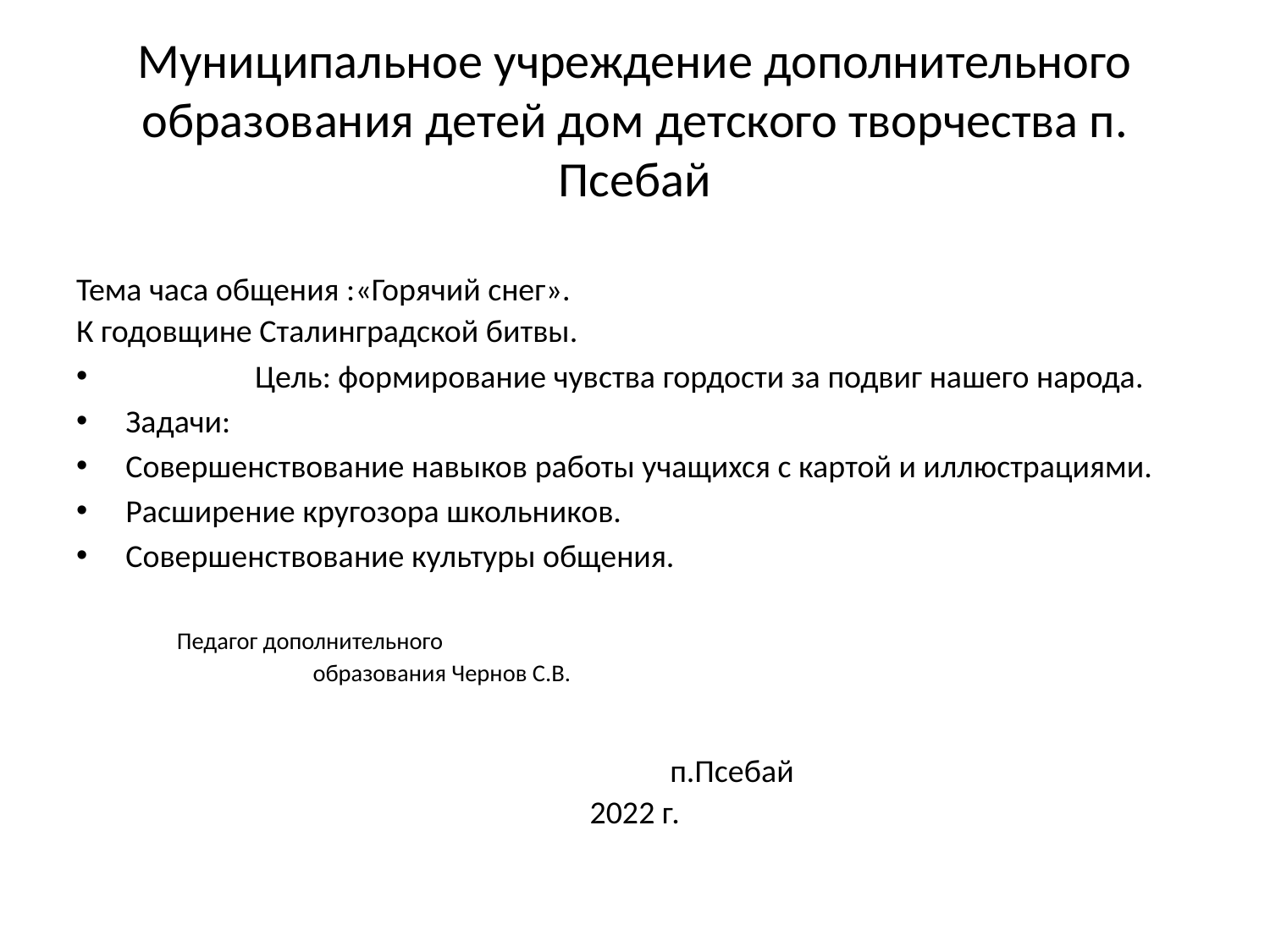

# Муниципальное учреждение дополнительного образования детей дом детского творчества п. Псебай

Тема часа общения :«Горячий снег».
К годовщине Сталинградской битвы.
                  Цель: формирование чувства гордости за подвиг нашего народа.
Задачи:
Совершенствование навыков работы учащихся с картой и иллюстрациями.
Расширение кругозора школьников.
Совершенствование культуры общения.

              Педагог дополнительного
                                           образования Чернов С.В.

                           п.Псебай
2022 г.